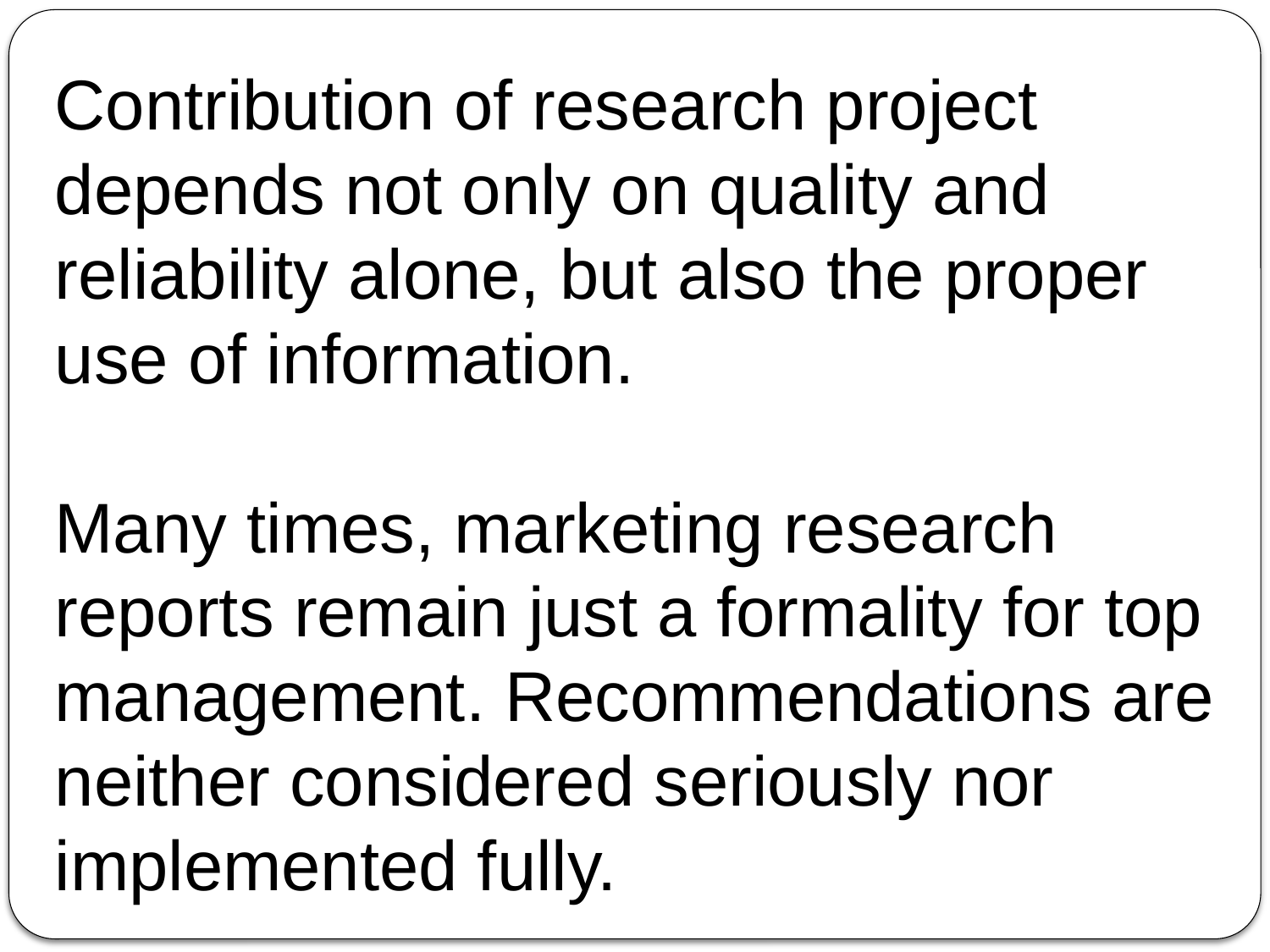

Contribution of research project depends not only on quality and reliability alone, but also the proper use of information.

Many times, marketing research reports remain just a formality for top management. Recommendations are neither considered seriously nor implemented fully.